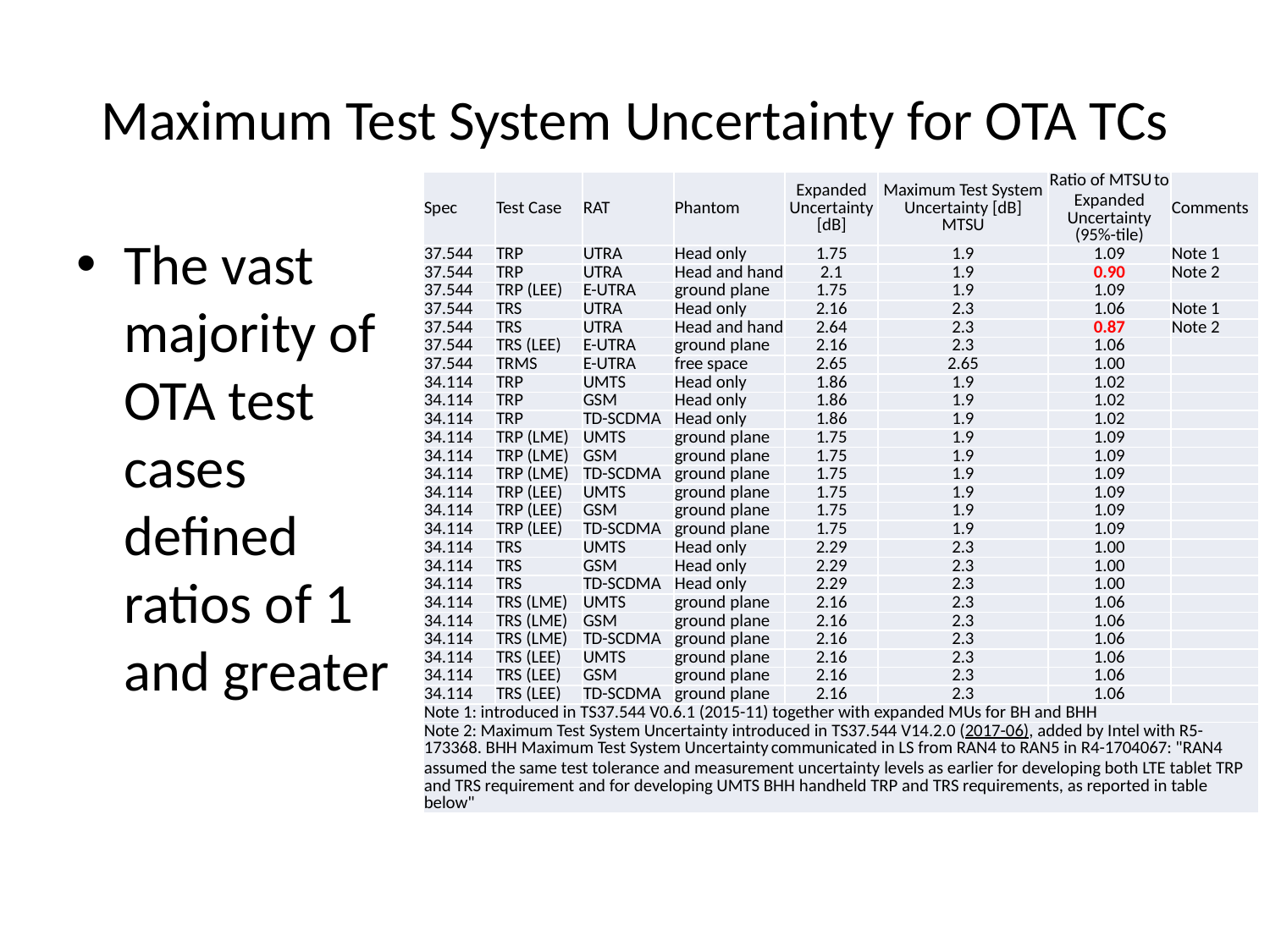

# Maximum Test System Uncertainty for OTA TCs
| Spec | Test Case | RAT | Phantom | Expanded Uncertainty [dB] | Maximum Test System Uncertainty [dB] MTSU | Ratio of MTSU to Expanded Uncertainty (95%-tile) | Comments |
| --- | --- | --- | --- | --- | --- | --- | --- |
| 37.544 | TRP | UTRA | Head only | 1.75 | 1.9 | 1.09 | Note 1 |
| 37.544 | TRP | UTRA | Head and hand | 2.1 | 1.9 | 0.90 | Note 2 |
| 37.544 | TRP (LEE) | E-UTRA | ground plane | 1.75 | 1.9 | 1.09 |  |
| 37.544 | TRS | UTRA | Head only | 2.16 | 2.3 | 1.06 | Note 1 |
| 37.544 | TRS | UTRA | Head and hand | 2.64 | 2.3 | 0.87 | Note 2 |
| 37.544 | TRS (LEE) | E-UTRA | ground plane | 2.16 | 2.3 | 1.06 |  |
| 37.544 | TRMS | E-UTRA | free space | 2.65 | 2.65 | 1.00 |  |
| 34.114 | TRP | UMTS | Head only | 1.86 | 1.9 | 1.02 |  |
| 34.114 | TRP | GSM | Head only | 1.86 | 1.9 | 1.02 |  |
| 34.114 | TRP | TD-SCDMA | Head only | 1.86 | 1.9 | 1.02 |  |
| 34.114 | TRP (LME) | UMTS | ground plane | 1.75 | 1.9 | 1.09 |  |
| 34.114 | TRP (LME) | GSM | ground plane | 1.75 | 1.9 | 1.09 |  |
| 34.114 | TRP (LME) | TD-SCDMA | ground plane | 1.75 | 1.9 | 1.09 |  |
| 34.114 | TRP (LEE) | UMTS | ground plane | 1.75 | 1.9 | 1.09 |  |
| 34.114 | TRP (LEE) | GSM | ground plane | 1.75 | 1.9 | 1.09 |  |
| 34.114 | TRP (LEE) | TD-SCDMA | ground plane | 1.75 | 1.9 | 1.09 |  |
| 34.114 | TRS | UMTS | Head only | 2.29 | 2.3 | 1.00 |  |
| 34.114 | TRS | GSM | Head only | 2.29 | 2.3 | 1.00 |  |
| 34.114 | TRS | TD-SCDMA | Head only | 2.29 | 2.3 | 1.00 |  |
| 34.114 | TRS (LME) | UMTS | ground plane | 2.16 | 2.3 | 1.06 |  |
| 34.114 | TRS (LME) | GSM | ground plane | 2.16 | 2.3 | 1.06 |  |
| 34.114 | TRS (LME) | TD-SCDMA | ground plane | 2.16 | 2.3 | 1.06 |  |
| 34.114 | TRS (LEE) | UMTS | ground plane | 2.16 | 2.3 | 1.06 |  |
| 34.114 | TRS (LEE) | GSM | ground plane | 2.16 | 2.3 | 1.06 |  |
| 34.114 | TRS (LEE) | TD-SCDMA | ground plane | 2.16 | 2.3 | 1.06 |  |
| Note 1: introduced in TS37.544 V0.6.1 (2015-11) together with expanded MUs for BH and BHH |  |  |  |  |  |  |  |
| Note 2: Maximum Test System Uncertainty introduced in TS37.544 V14.2.0 (2017-06), added by Intel with R5-173368. BHH Maximum Test System Uncertainty communicated in LS from RAN4 to RAN5 in R4-1704067: "RAN4 assumed the same test tolerance and measurement uncertainty levels as earlier for developing both LTE tablet TRP and TRS requirement and for developing UMTS BHH handheld TRP and TRS requirements, as reported in table below" |  |  |  |  |  |  |  |
The vast majority of OTA test cases defined ratios of 1 and greater